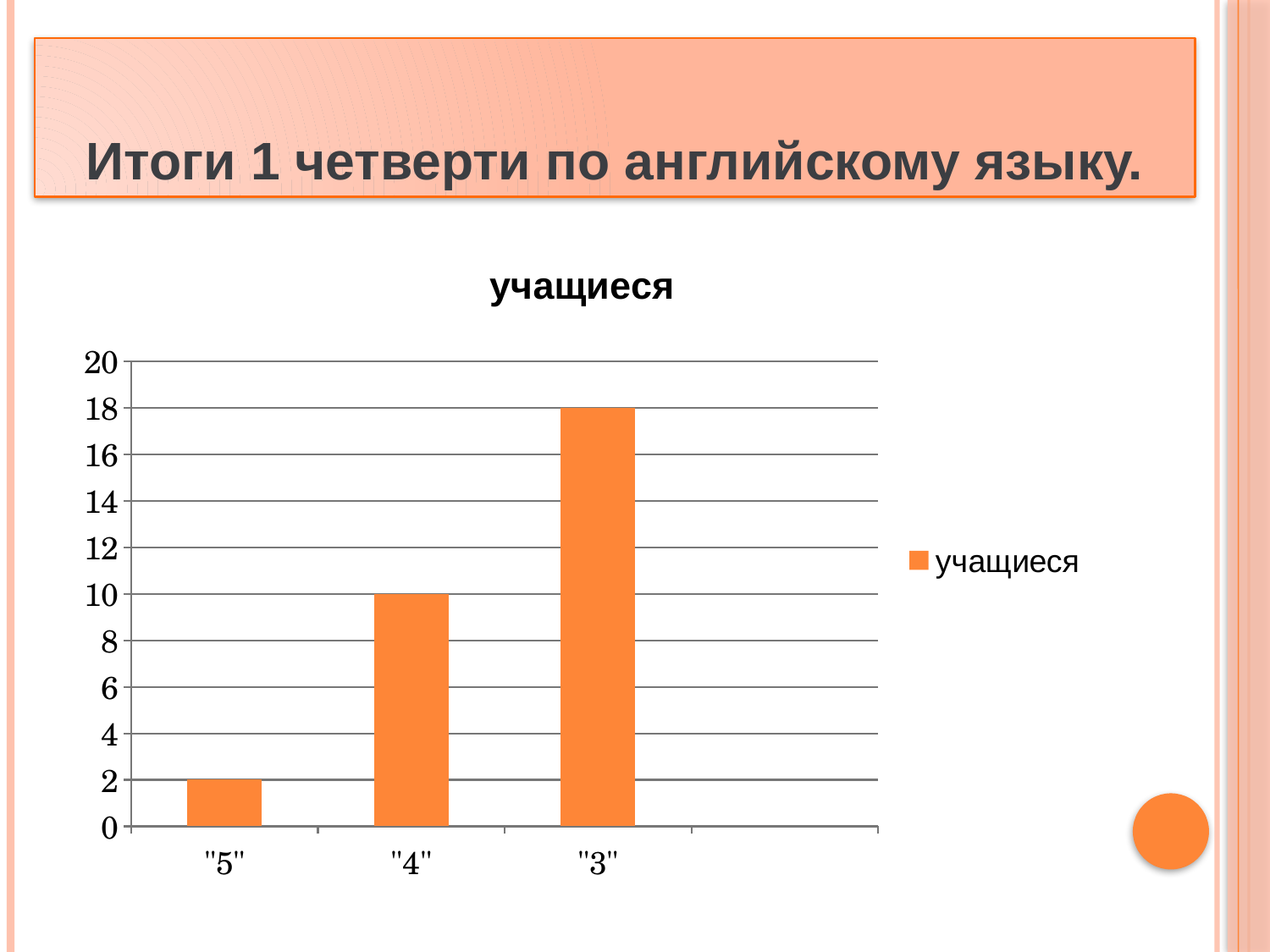

# Итоги 1 четверти по английскому языку.

### Chart:

| Category | учащиеся |
|---|---|
| "5" | 2.0 |
| "4" | 10.0 |
| "3" | 18.0 |